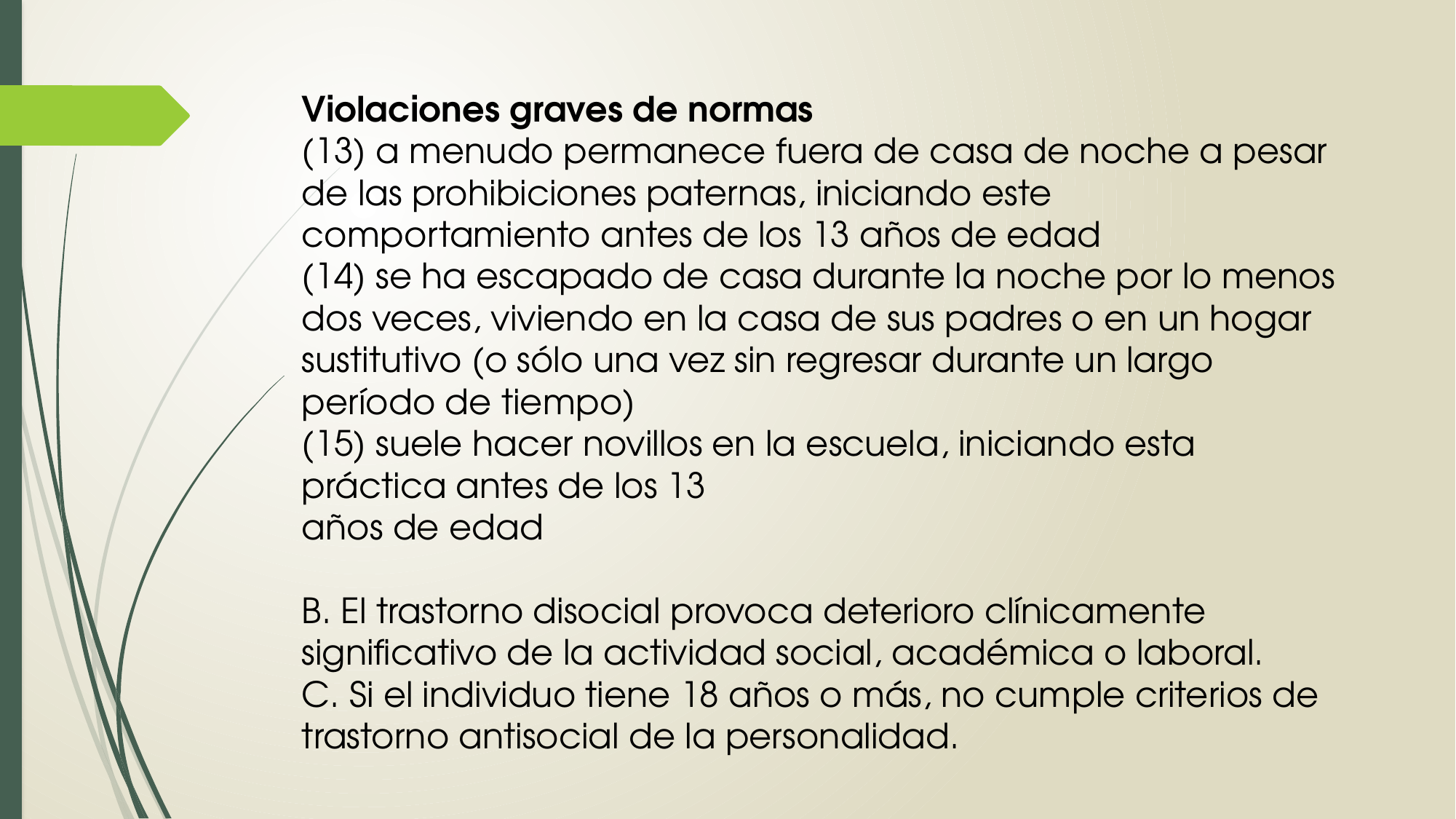

Violaciones graves de normas
(13) a menudo permanece fuera de casa de noche a pesar de las prohibiciones paternas, iniciando este comportamiento antes de los 13 años de edad
(14) se ha escapado de casa durante la noche por lo menos dos veces, viviendo en la casa de sus padres o en un hogar sustitutivo (o sólo una vez sin regresar durante un largo período de tiempo)
(15) suele hacer novillos en la escuela, iniciando esta práctica antes de los 13
años de edad

B. El trastorno disocial provoca deterioro clínicamente significativo de la actividad social, académica o laboral.
C. Si el individuo tiene 18 años o más, no cumple criterios de trastorno antisocial de la personalidad.